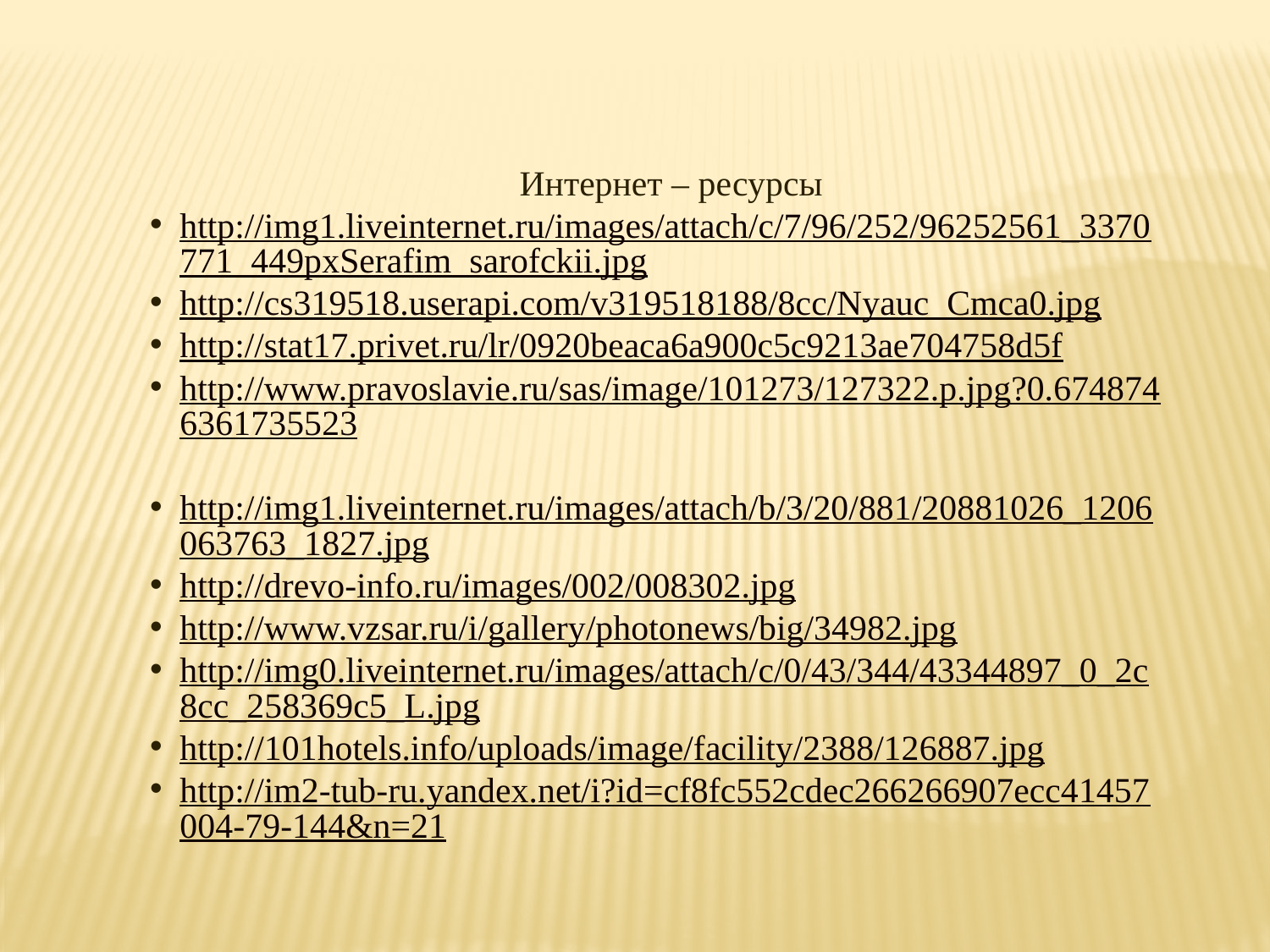

Интернет – ресурсы
http://img1.liveinternet.ru/images/attach/c/7/96/252/96252561_3370771_449pxSerafim_sarofckii.jpg
http://cs319518.userapi.com/v319518188/8cc/Nyauc_Cmca0.jpg
http://stat17.privet.ru/lr/0920beaca6a900c5c9213ae704758d5f
http://www.pravoslavie.ru/sas/image/101273/127322.p.jpg?0.6748746361735523
http://img1.liveinternet.ru/images/attach/b/3/20/881/20881026_1206063763_1827.jpg
http://drevo-info.ru/images/002/008302.jpg
http://www.vzsar.ru/i/gallery/photonews/big/34982.jpg
http://img0.liveinternet.ru/images/attach/c/0/43/344/43344897_0_2c8cc_258369c5_L.jpg
http://101hotels.info/uploads/image/facility/2388/126887.jpg
http://im2-tub-ru.yandex.net/i?id=cf8fc552cdec266266907ecc41457004-79-144&n=21